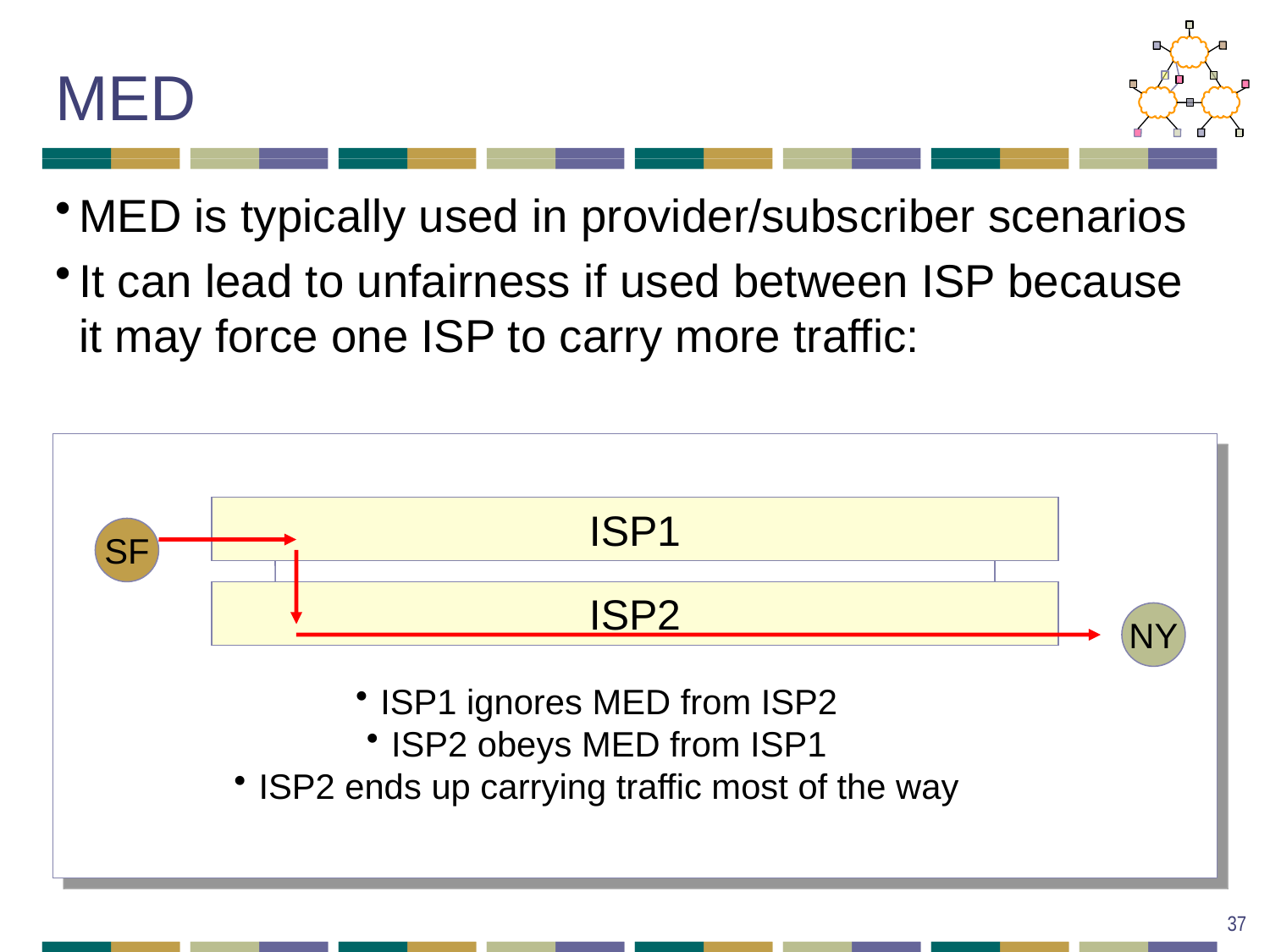

# MED
MED is typically used in provider/subscriber scenarios
It can lead to unfairness if used between ISP because it may force one ISP to carry more traffic:

ISP1
SF

ISP2
NY

ISP1 ignores MED from ISP2
ISP2 obeys MED from ISP1
ISP2 ends up carrying traffic most of the way
37